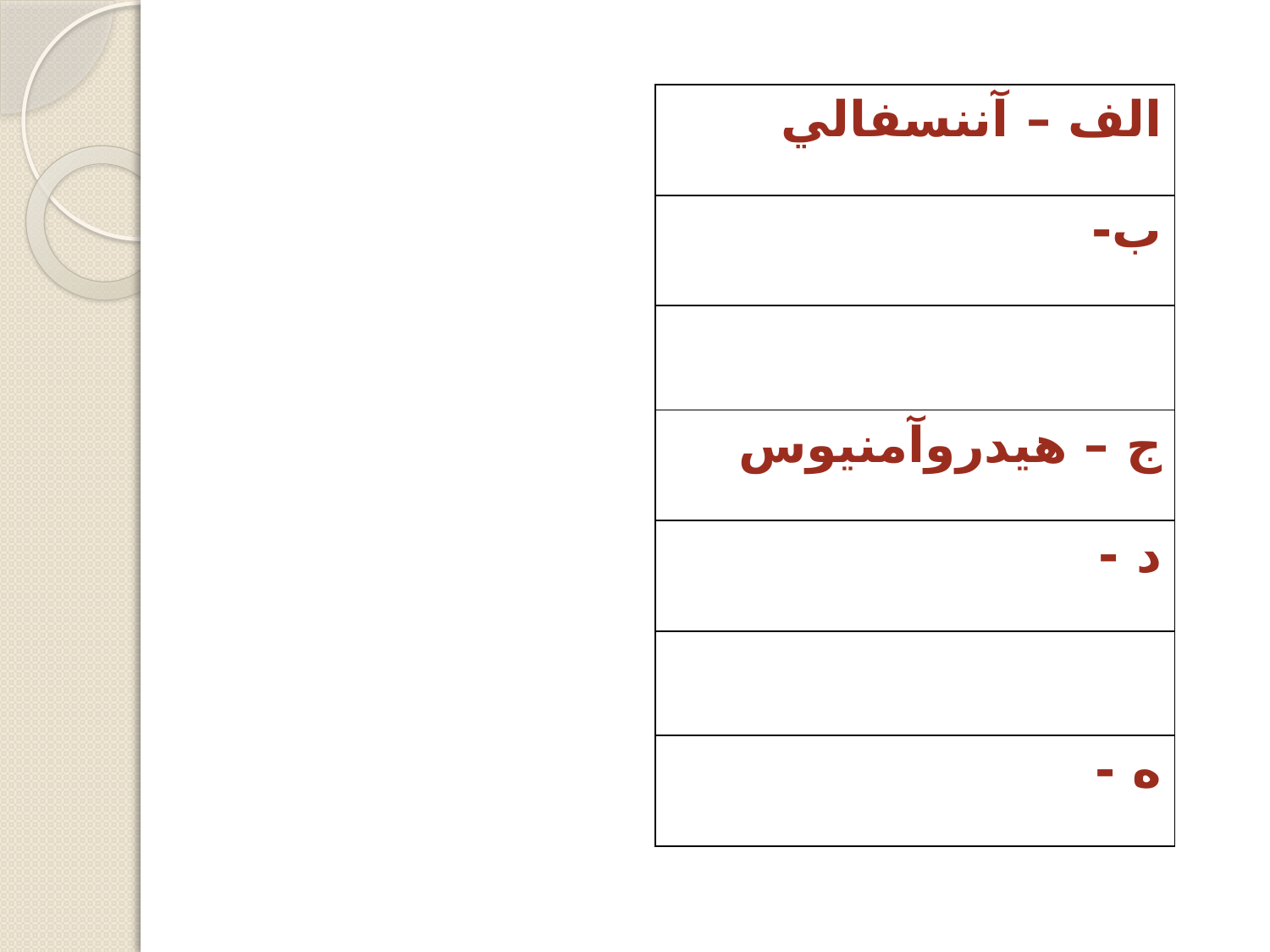

| الف – آننسفالي |
| --- |
| ب- |
|  |
| ج – هيدروآمنيوس |
| د - |
|  |
| ه - |